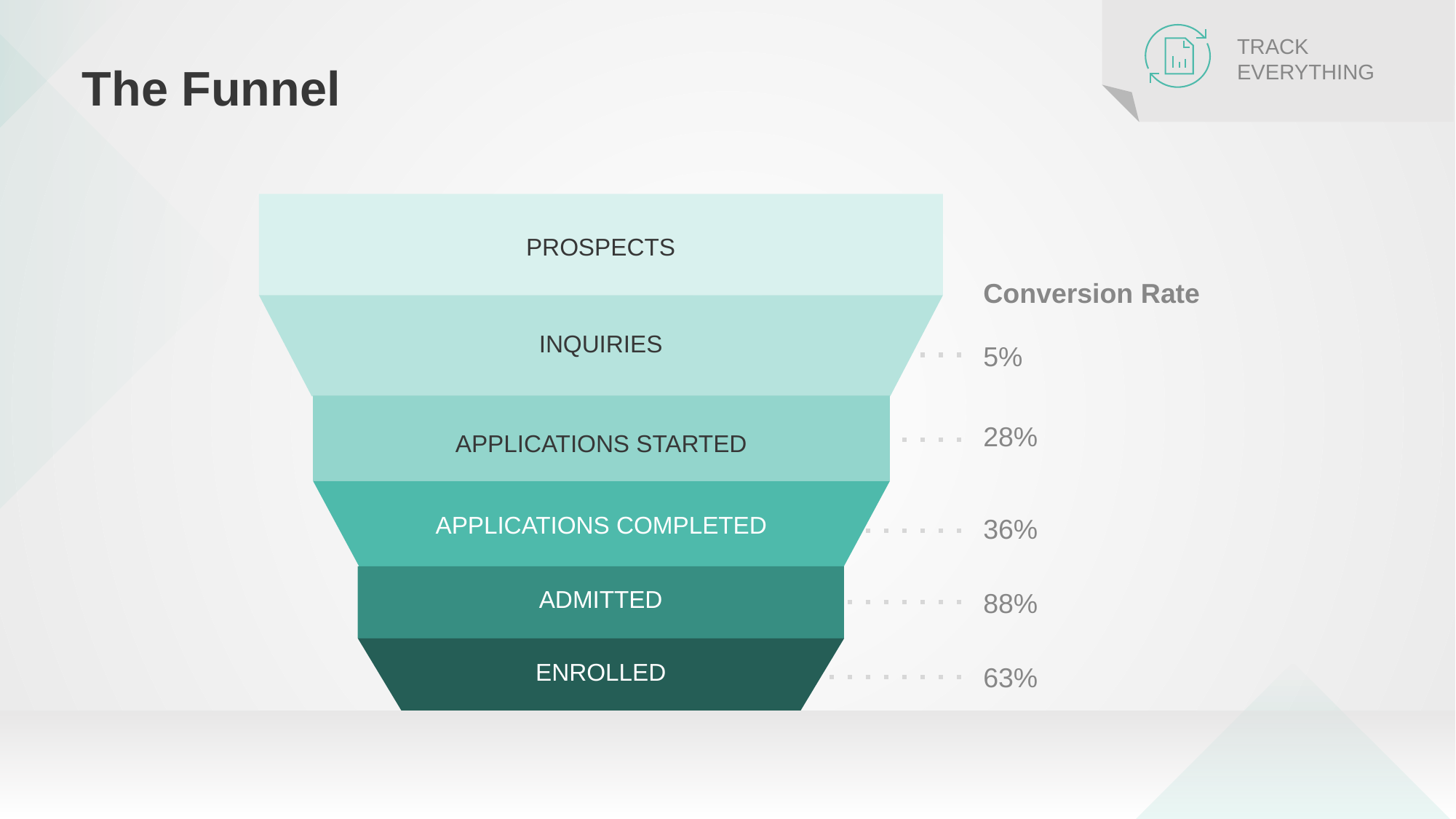

# The Funnel
TRACK
EVERYTHING

PROSPECTS
INQUIRIES
Conversion Rate
5%

APPLICATIONS STARTED
APPLICATIONS COMPLETED
28%
36%

ADMITTED
ENROLLED
88%
63%